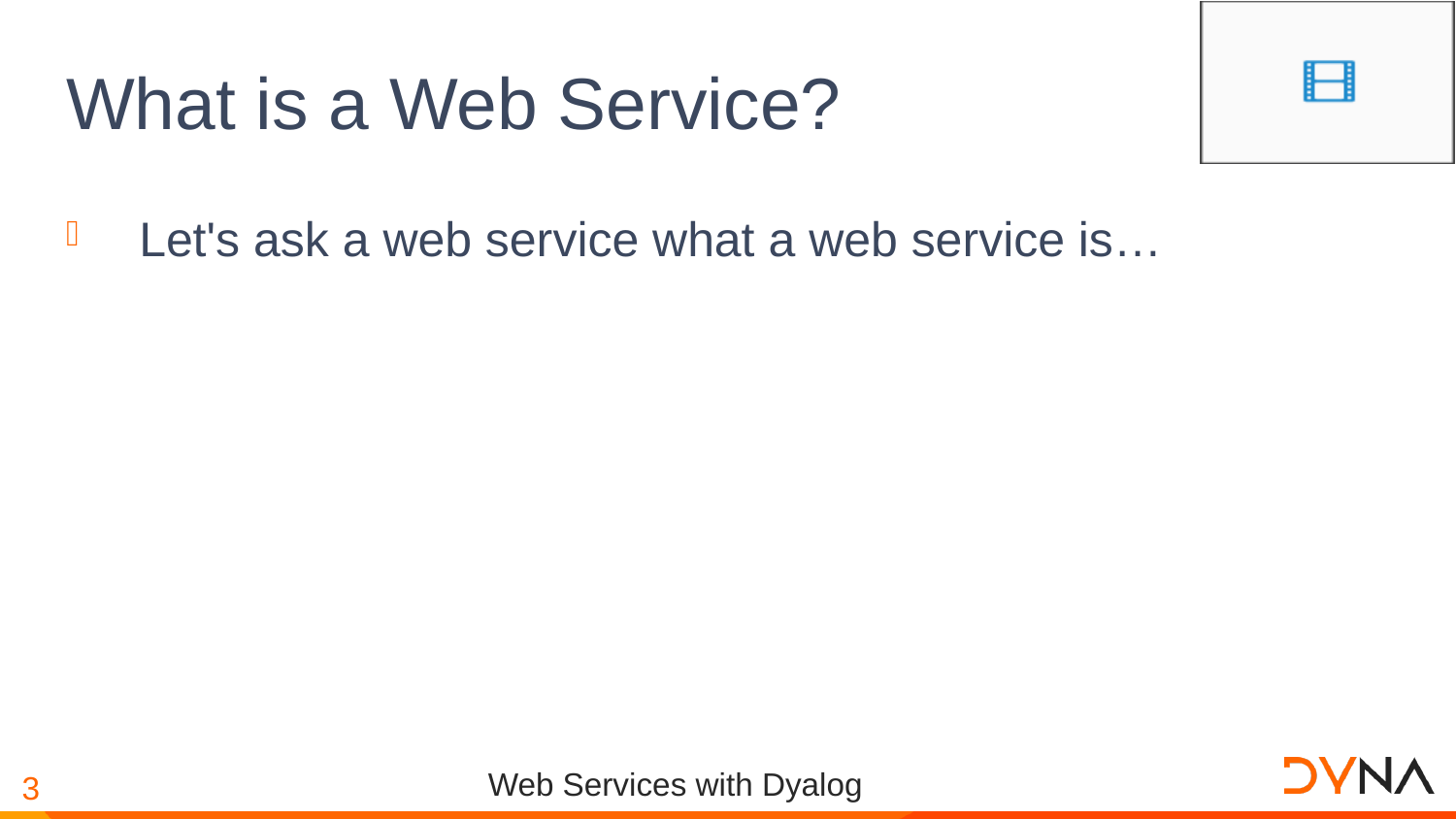

# What is a Web Service?
Let's ask a web service what a web service is…